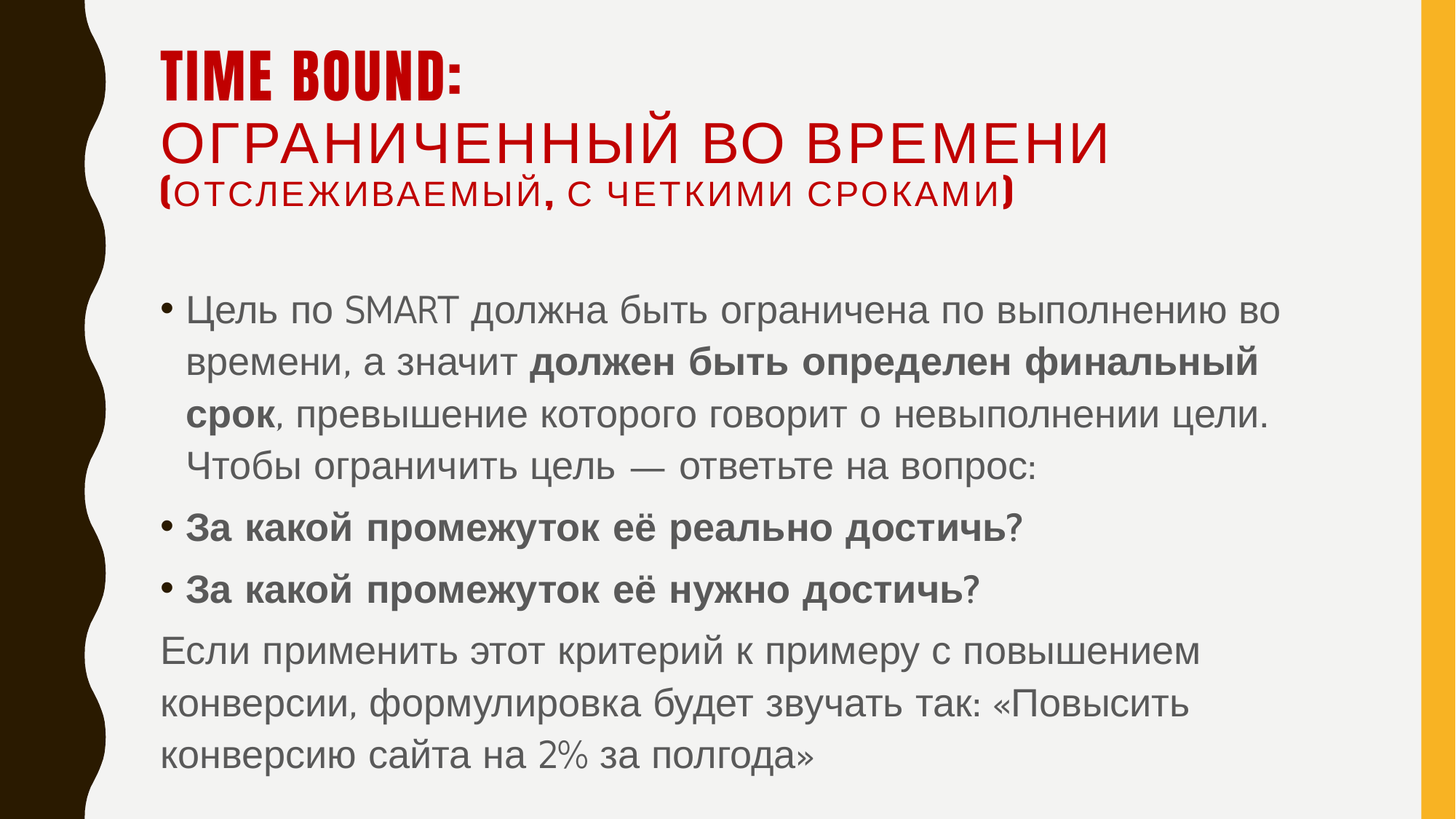

# Time bound: Ограниченный во времени (отслеживаемый, с четкими сроками)
Цель по SMART должна быть ограничена по выполнению во времени, а значит должен быть определен финальный срок, превышение которого говорит о невыполнении цели. Чтобы ограничить цель — ответьте на вопрос:
За какой промежуток её реально достичь?
За какой промежуток её нужно достичь?
Если применить этот критерий к примеру с повышением конверсии, формулировка будет звучать так: «Повысить конверсию сайта на 2% за полгода»